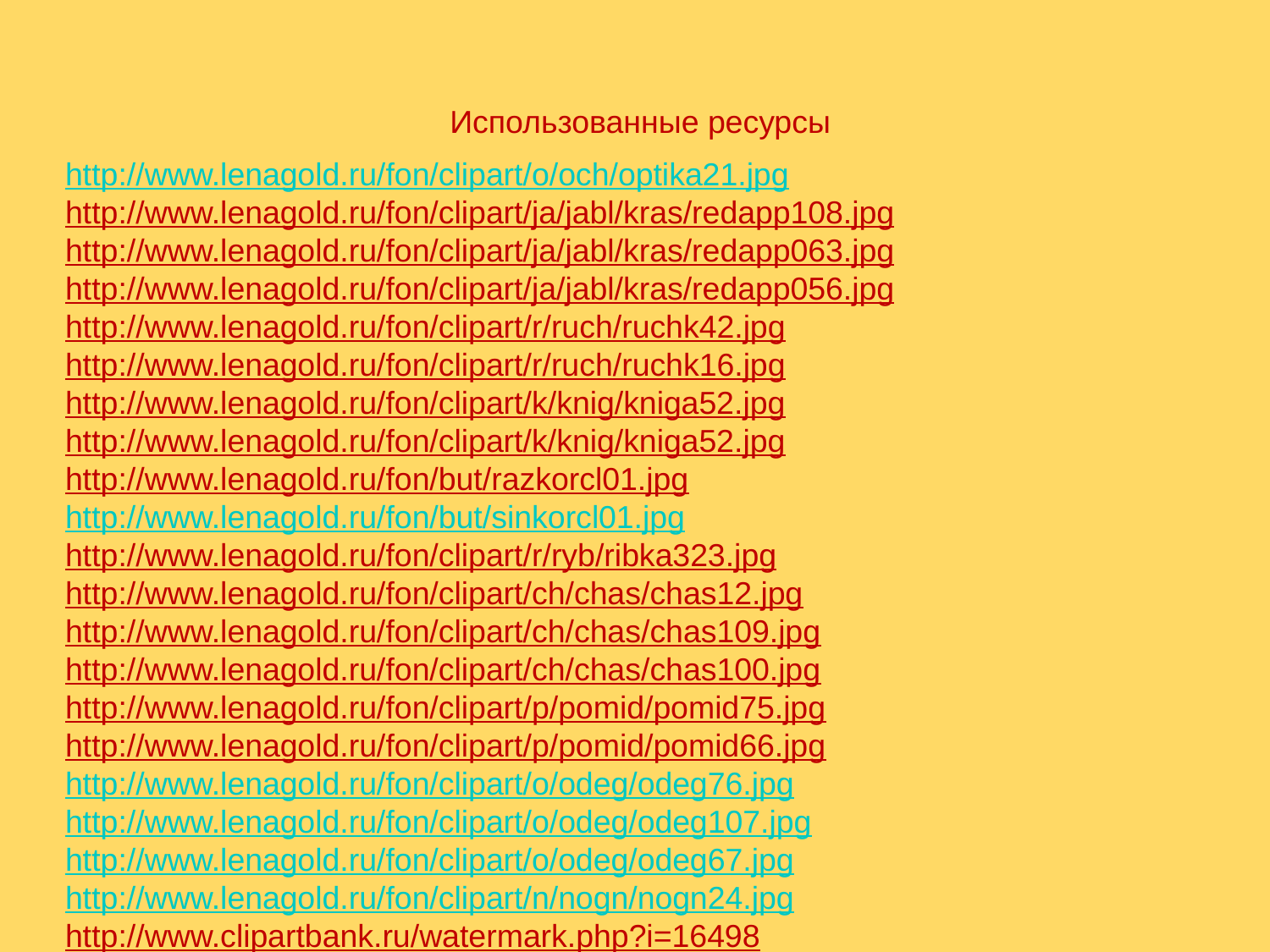

Использованные ресурсы

http://www.lenagold.ru/fon/clipart/o/och/optika21.jpg
http://www.lenagold.ru/fon/clipart/ja/jabl/kras/redapp108.jpg
http://www.lenagold.ru/fon/clipart/ja/jabl/kras/redapp063.jpg
http://www.lenagold.ru/fon/clipart/ja/jabl/kras/redapp056.jpg
http://www.lenagold.ru/fon/clipart/r/ruch/ruchk42.jpg
http://www.lenagold.ru/fon/clipart/r/ruch/ruchk16.jpg
http://www.lenagold.ru/fon/clipart/k/knig/kniga52.jpg
http://www.lenagold.ru/fon/clipart/k/knig/kniga52.jpg
http://www.lenagold.ru/fon/but/razkorcl01.jpg
http://www.lenagold.ru/fon/but/sinkorcl01.jpg
http://www.lenagold.ru/fon/clipart/r/ryb/ribka323.jpg
http://www.lenagold.ru/fon/clipart/ch/chas/chas12.jpg
http://www.lenagold.ru/fon/clipart/ch/chas/chas109.jpg
http://www.lenagold.ru/fon/clipart/ch/chas/chas100.jpg
http://www.lenagold.ru/fon/clipart/p/pomid/pomid75.jpg
http://www.lenagold.ru/fon/clipart/p/pomid/pomid66.jpg
http://www.lenagold.ru/fon/clipart/o/odeg/odeg76.jpg
http://www.lenagold.ru/fon/clipart/o/odeg/odeg107.jpg
http://www.lenagold.ru/fon/clipart/o/odeg/odeg67.jpg
http://www.lenagold.ru/fon/clipart/n/nogn/nogn24.jpg
http://www.clipartbank.ru/watermark.php?i=16498